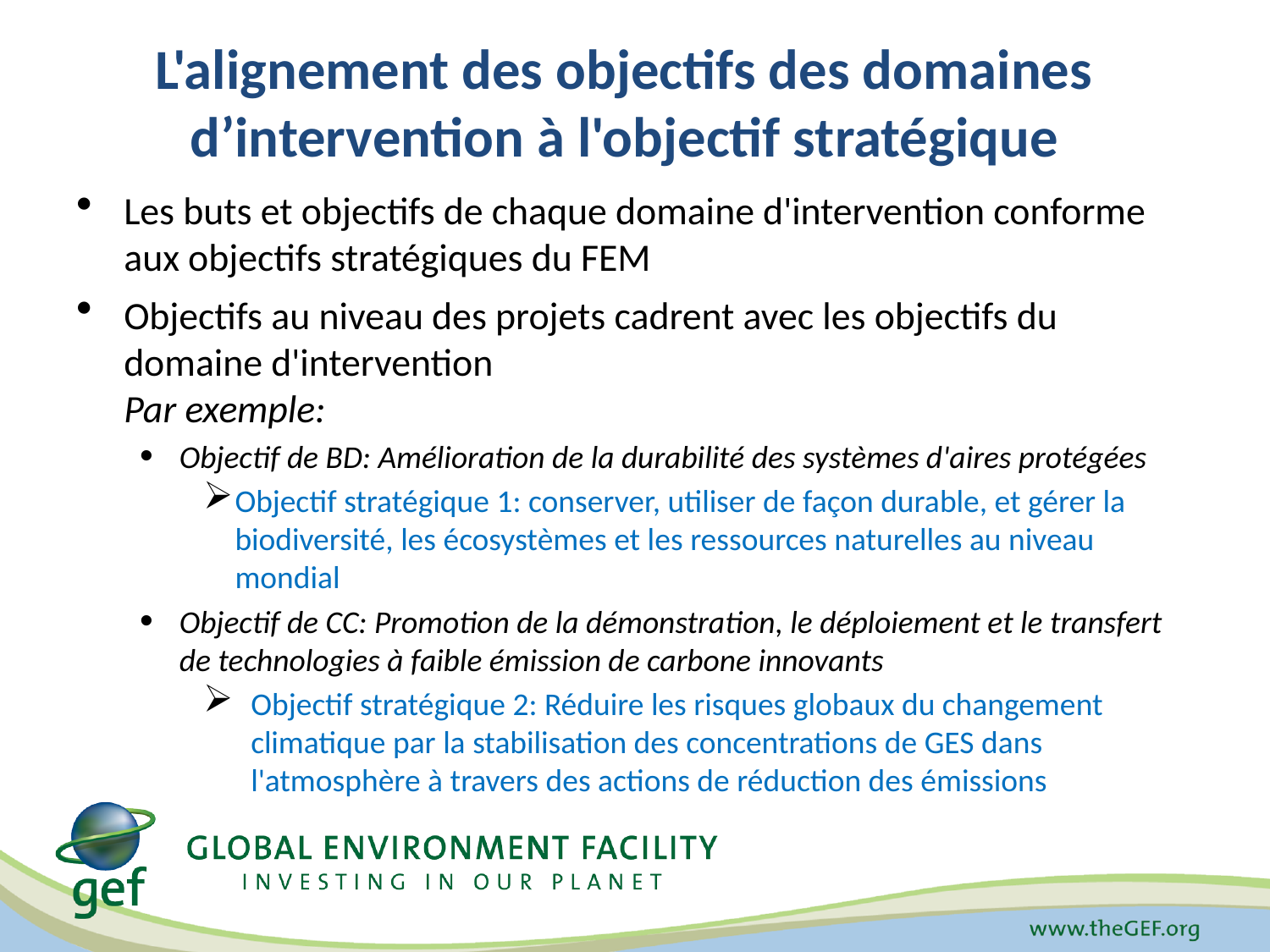

# L'alignement des objectifs des domaines d’intervention à l'objectif stratégique
Les buts et objectifs de chaque domaine d'intervention conforme aux objectifs stratégiques du FEM
Objectifs au niveau des projets cadrent avec les objectifs du domaine d'intervention
Par exemple:
Objectif de BD: Amélioration de la durabilité des systèmes d'aires protégées
Objectif stratégique 1: conserver, utiliser de façon durable, et gérer la biodiversité, les écosystèmes et les ressources naturelles au niveau mondial
Objectif de CC: Promotion de la démonstration, le déploiement et le transfert de technologies à faible émission de carbone innovants
Objectif stratégique 2: Réduire les risques globaux du changement climatique par la stabilisation des concentrations de GES dans l'atmosphère à travers des actions de réduction des émissions